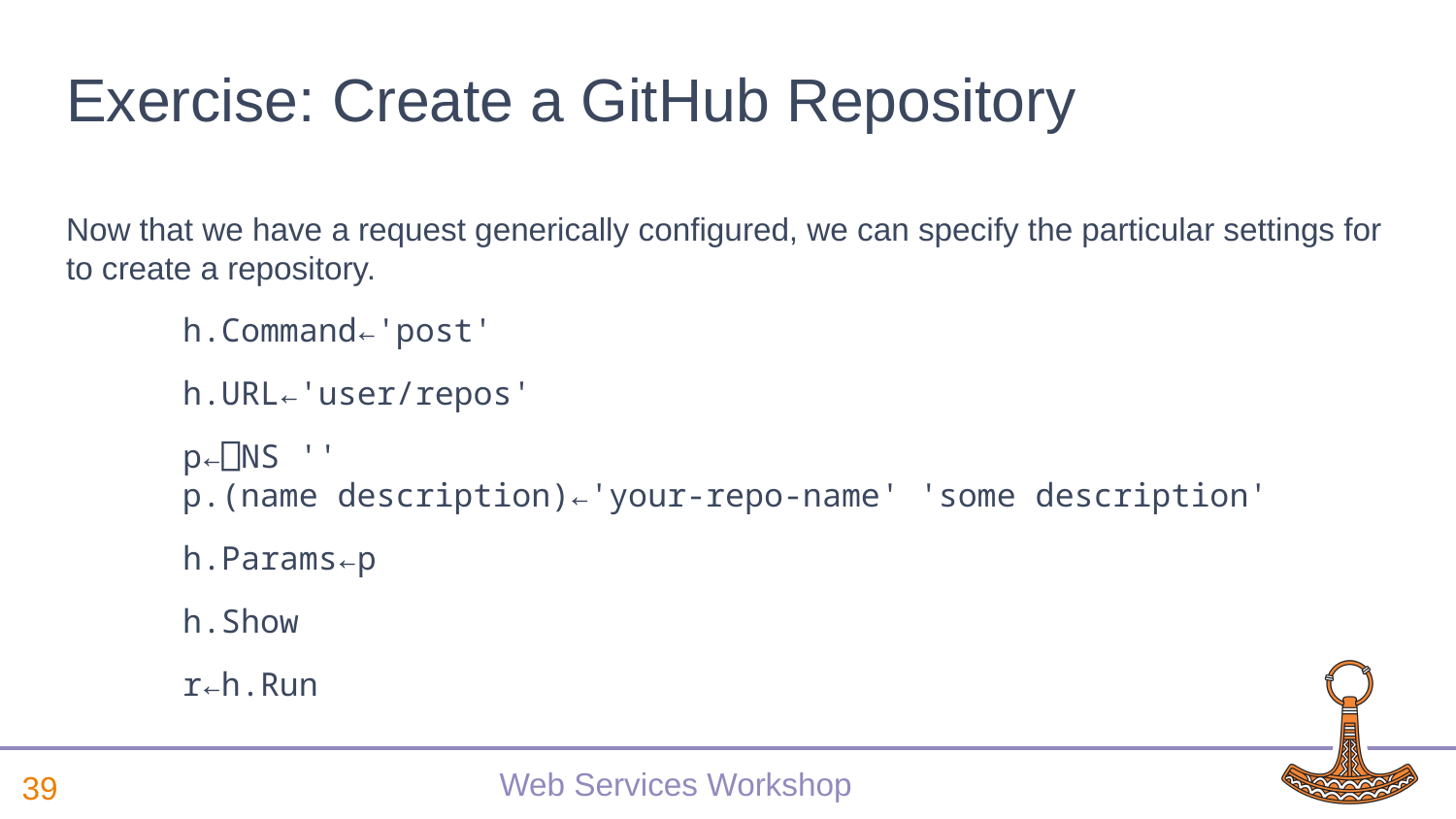

# Exercise: Create a GitHub Repository
Now that we have a request generically configured, we can specify the particular settings for to create a repository.
      h.Command←'post'
      h.URL←'user/repos'
      p←⎕NS ''
      p.(name description)←'your-repo-name' 'some description'
      h.Params←p
      h.Show
      r←h.Run